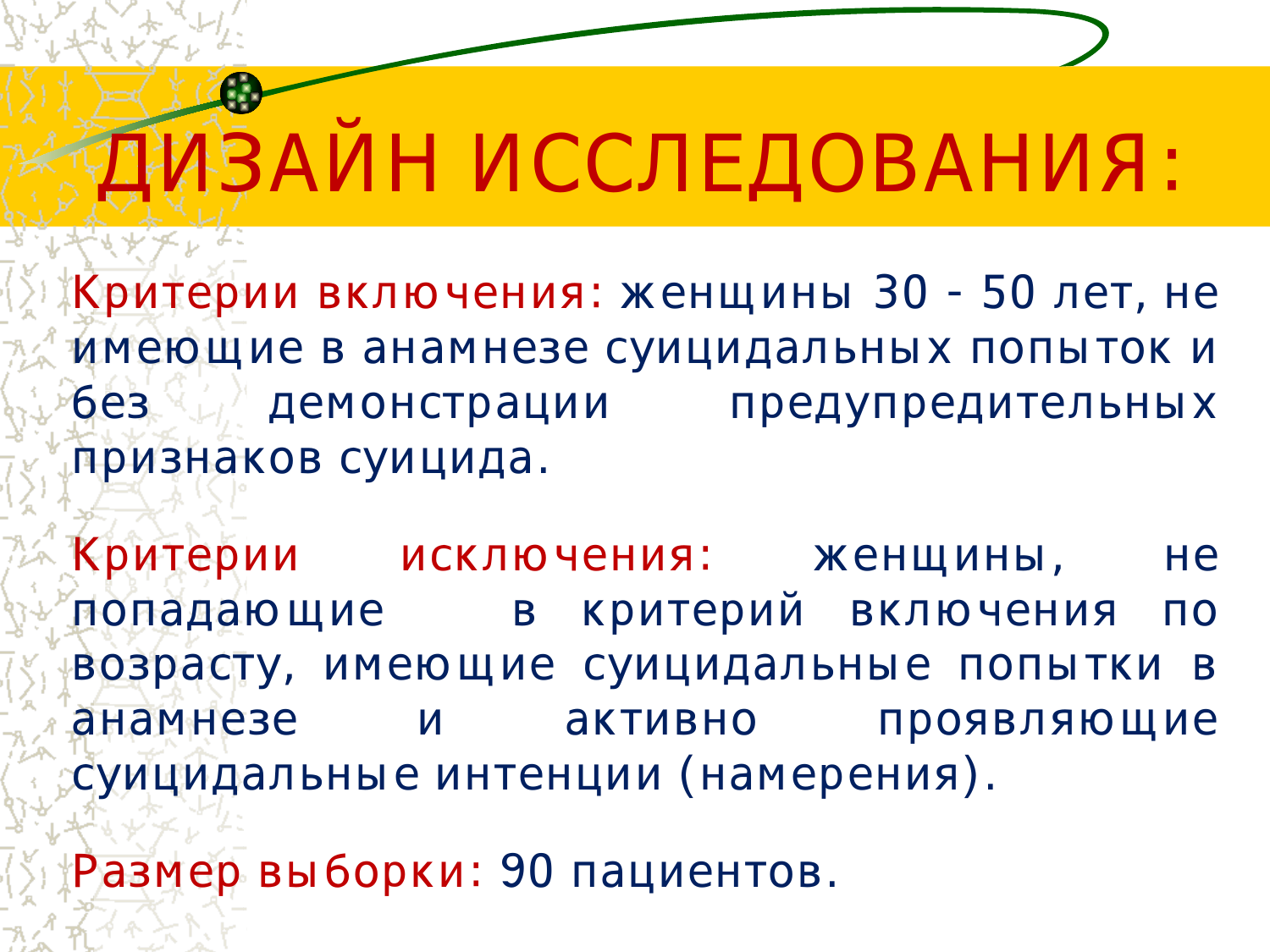

# ДИЗАЙН ИССЛЕДОВАНИЯ:
Критерии включения: женщины 30 - 50 лет, не имеющие в анамнезе суицидальных попыток и без демонстрации предупредительных признаков суицида.
Критерии исключения: женщины, не попадающие   в критерий включения по возрасту, имеющие суицидальные попытки в анамнезе и активно проявляющие суицидальные интенции (намерения).
Размер выборки: 90 пациентов.